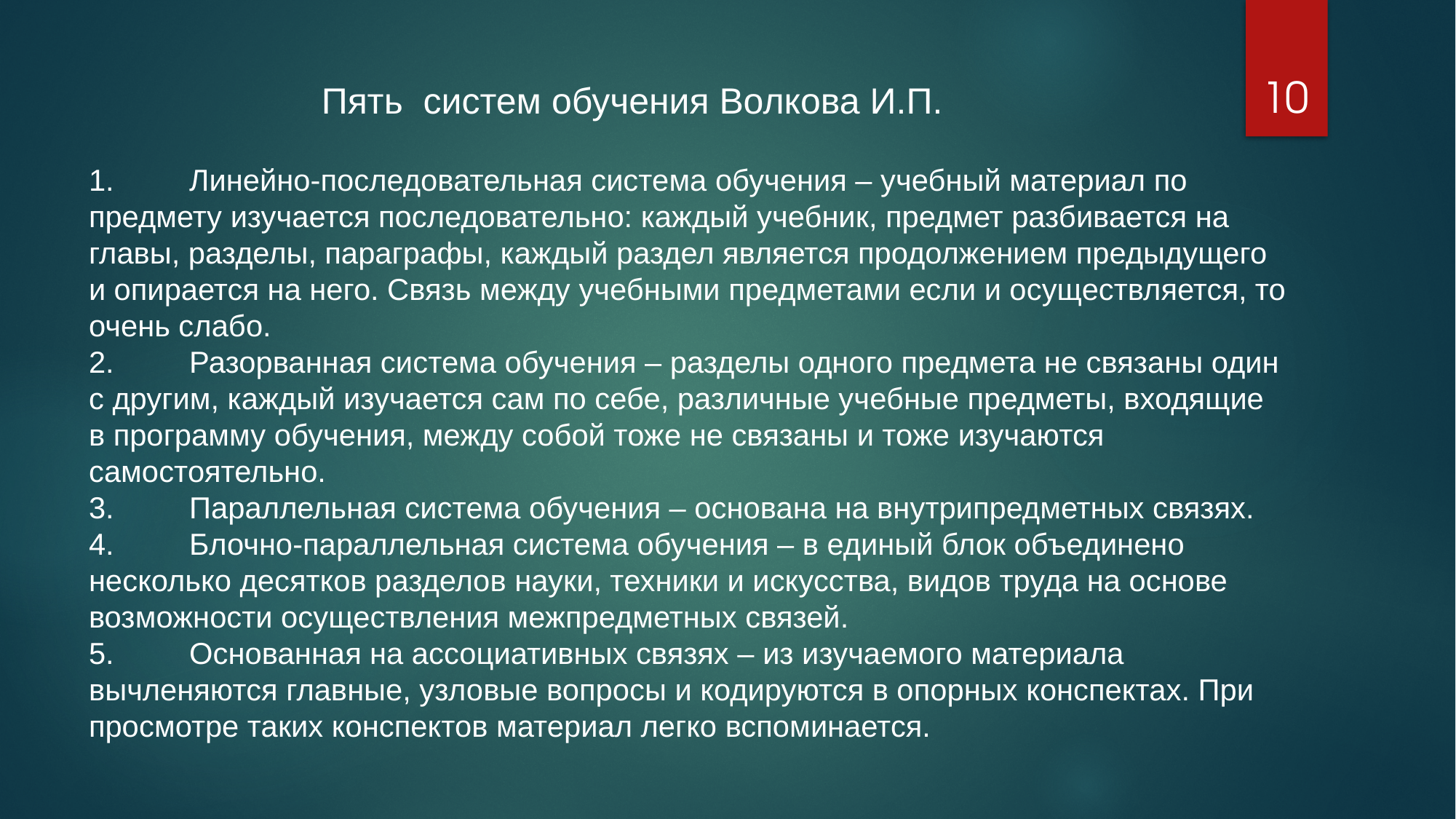

10
Пять  систем обучения Волкова И.П.
1.         Линейно-последовательная система обучения – учебный материал по предмету изучается последовательно: каждый учебник, предмет разбивается на главы, разделы, параграфы, каждый раздел является продолжением предыдущего и опирается на него. Связь между учебными предметами если и осуществляется, то очень слабо.
2.         Разорванная система обучения – разделы одного предмета не связаны один с другим, каждый изучается сам по себе, различные учебные предметы, входящие в программу обучения, между собой тоже не связаны и тоже изучаются самостоятельно.
3.         Параллельная система обучения – основана на внутрипредметных связях.
4.         Блочно-параллельная система обучения – в единый блок объединено несколько десятков разделов науки, техники и искусства, видов труда на основе возможности осуществления межпредметных связей.
5.         Основанная на ассоциативных связях – из изучаемого материала вычленяются главные, узловые вопросы и кодируются в опорных конспектах. При просмотре таких конспектов материал легко вспоминается.